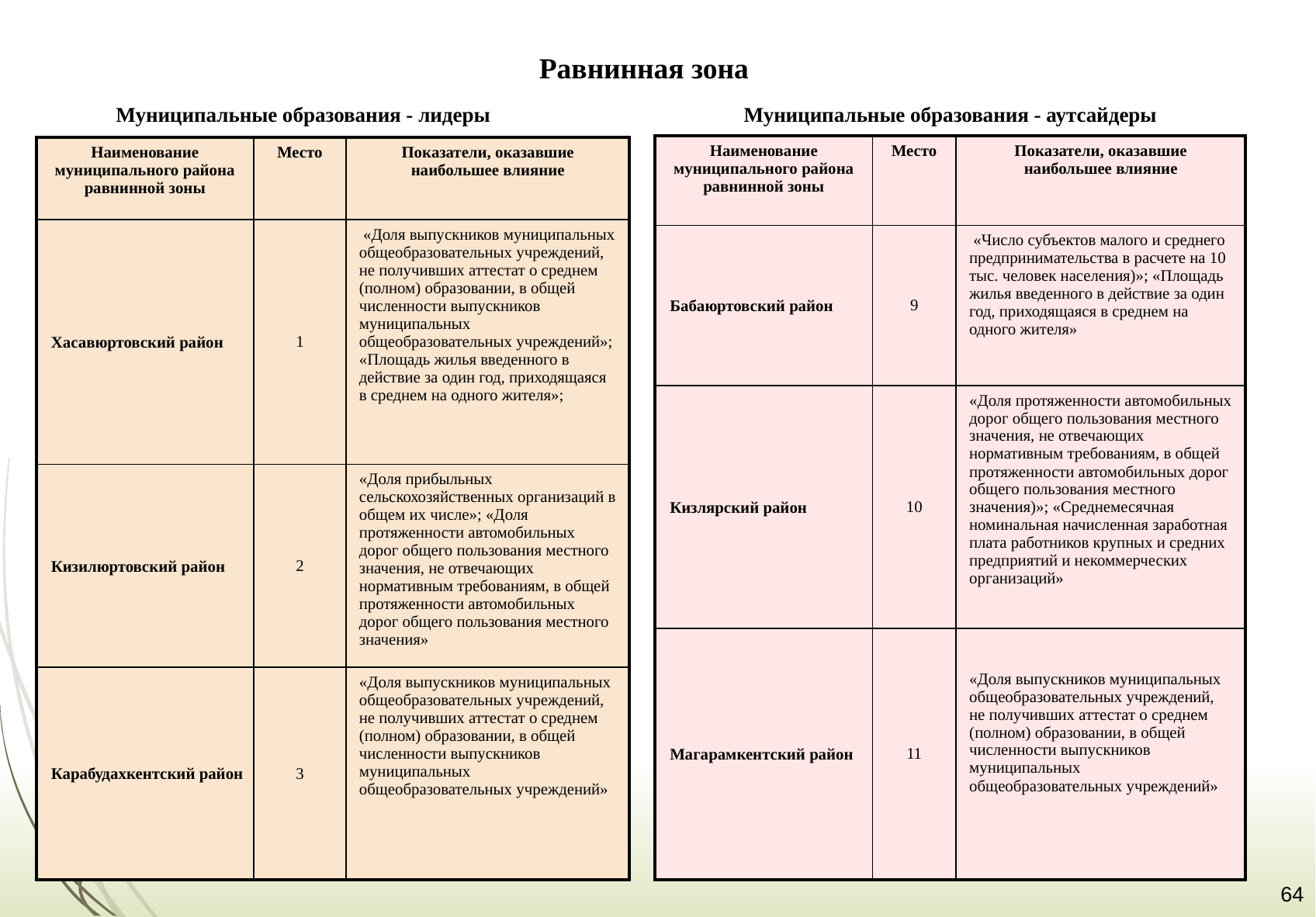

Равнинная зона
Муниципальные образования - лидеры
Муниципальные образования - аутсайдеры
| Наименование муниципального района равнинной зоны | Место | Показатели, оказавшие наибольшее влияние |
| --- | --- | --- |
| Бабаюртовский район | 9 | «Число субъектов малого и среднего предпринимательства в расчете на 10 тыс. человек населения)»; «Площадь жилья введенного в действие за один год, приходящаяся в среднем на одного жителя» |
| Кизлярский район | 10 | «Доля протяженности автомобильных дорог общего пользования местного значения, не отвечающих нормативным требованиям, в общей протяженности автомобильных дорог общего пользования местного значения)»; «Среднемесячная номинальная начисленная заработная плата работников крупных и средних предприятий и некоммерческих организаций» |
| Магарамкентский район | 11 | «Доля выпускников муниципальных общеобразовательных учреждений, не получивших аттестат о среднем (полном) образовании, в общей численности выпускников муниципальных общеобразовательных учреждений» |
| Наименование муниципального района равнинной зоны | Место | Показатели, оказавшие наибольшее влияние |
| --- | --- | --- |
| Хасавюртовский район | 1 | «Доля выпускников муниципальных общеобразовательных учреждений, не получивших аттестат о среднем (полном) образовании, в общей численности выпускников муниципальных общеобразовательных учреждений»; «Площадь жилья введенного в действие за один год, приходящаяся в среднем на одного жителя»; |
| Кизилюртовский район | 2 | «Доля прибыльных сельскохозяйственных организаций в общем их числе»; «Доля протяженности автомобильных дорог общего пользования местного значения, не отвечающих нормативным требованиям, в общей протяженности автомобильных дорог общего пользования местного значения» |
| Карабудахкентский район | 3 | «Доля выпускников муниципальных общеобразовательных учреждений, не получивших аттестат о среднем (полном) образовании, в общей численности выпускников муниципальных общеобразовательных учреждений» |
64